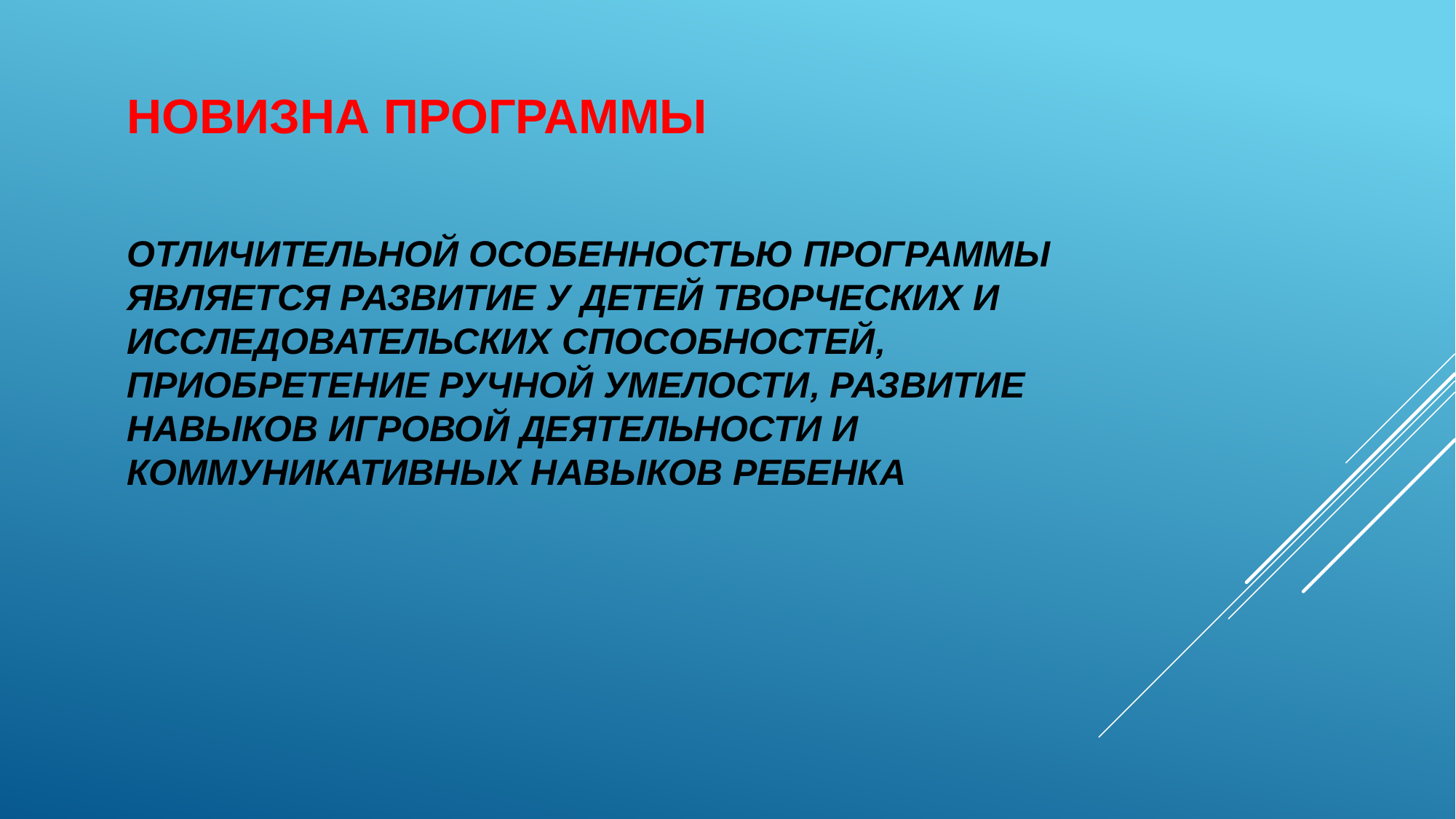

# Новизна программы ОТЛИЧИТЕЛЬНОЙ ОСОБЕННОСТЬЮ ПРОГРАММЫ ЯВЛЯЕТСЯ РАЗВИТИЕ У ДЕТЕЙ ТВОРЧЕСКИХ И ИССЛЕДОВАТЕЛЬСКИХ СПОСОБНОСТЕЙ, ПРИОБРЕТЕНИЕ РУЧНОЙ УМЕЛОСТИ, РАЗВИТИЕ НАВЫКОВ ИГРОВОЙ ДЕЯТЕЛЬНОСТИ И КОММУНИКАТИВНЫХ НАВЫКОВ РЕБЕНКА